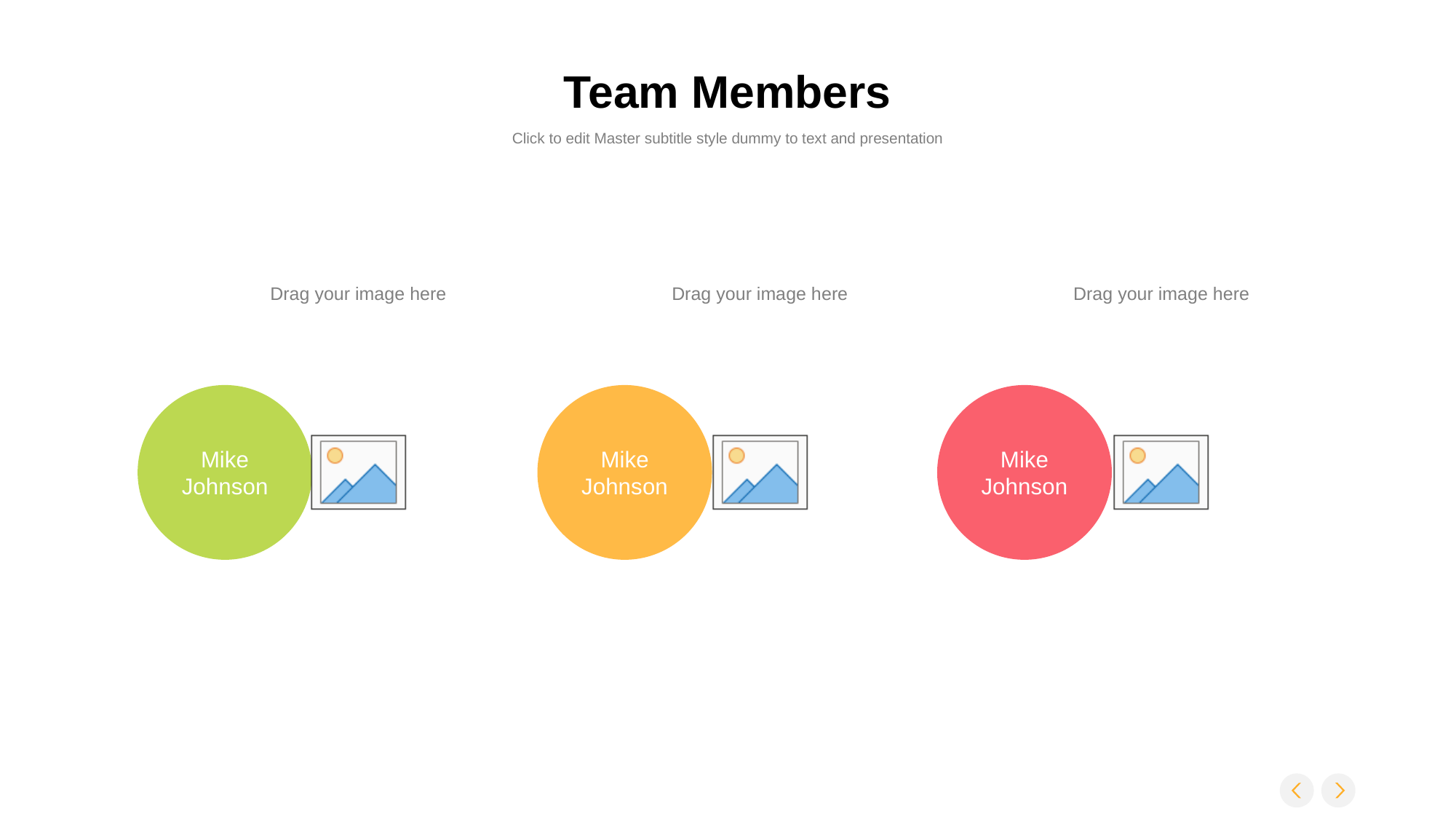

# Team Members
Click to edit Master subtitle style dummy to text and presentation

Mike
Johnson
Mike
Johnson
Mike
Johnson